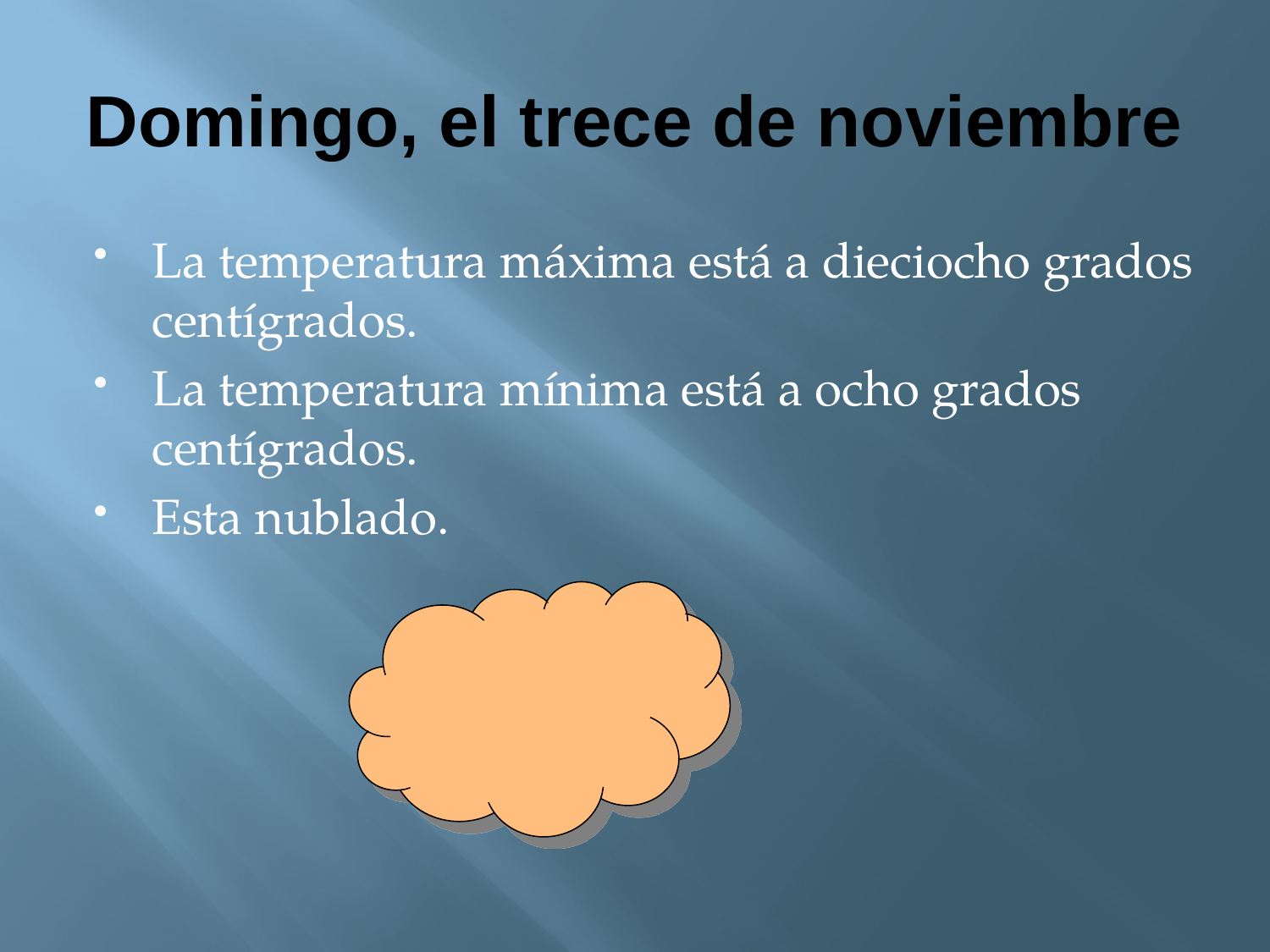

# Domingo, el trece de noviembre
La temperatura máxima está a dieciocho grados centígrados.
La temperatura mínima está a ocho grados centígrados.
Esta nublado.